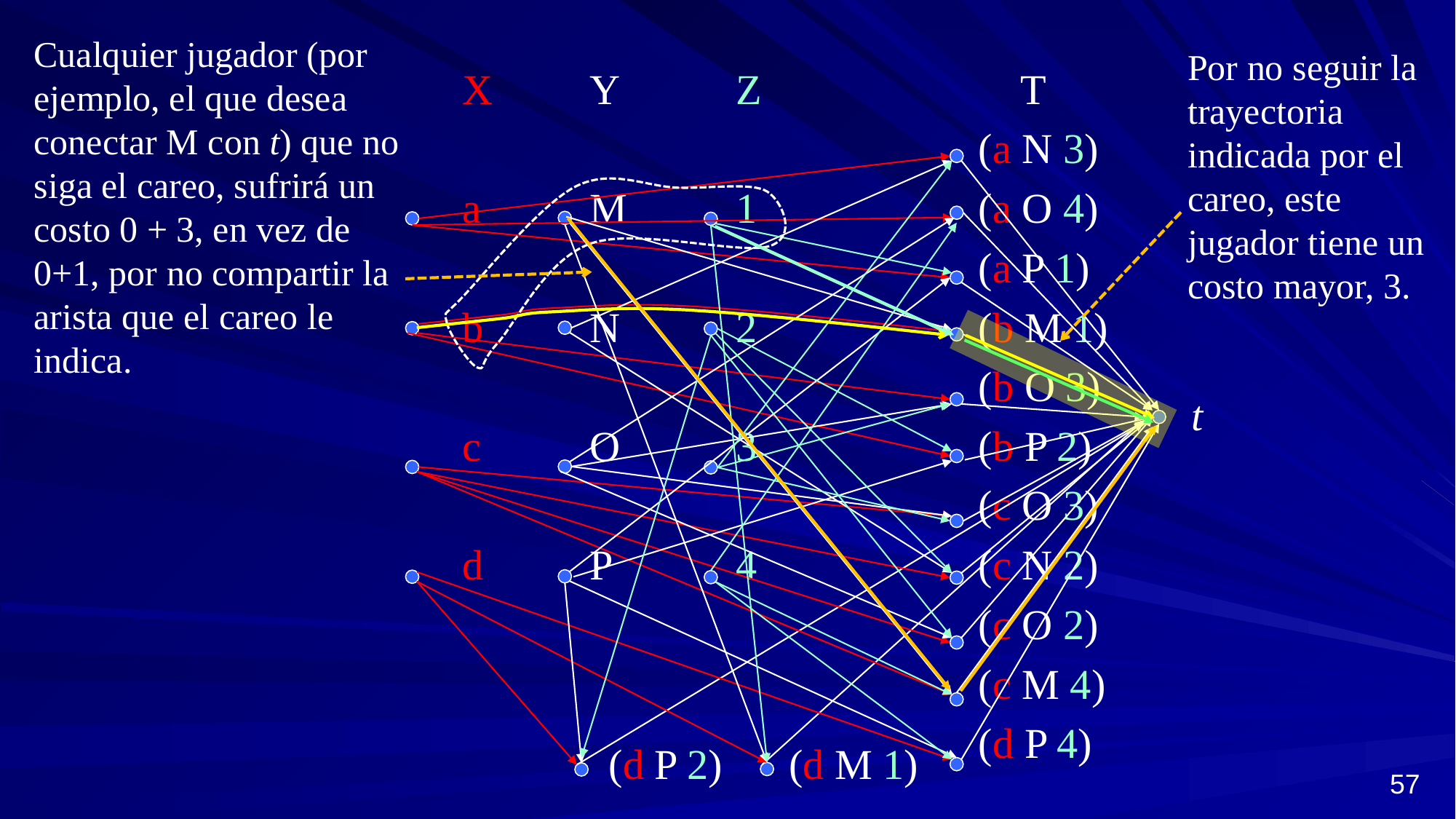

Cualquier jugador (por ejemplo, el que desea conectar M con t) que no siga el careo, sufrirá un costo 0 + 3, en vez de 0+1, por no compartir la arista que el careo le indica.
Por no seguir la trayectoria indicada por el careo, este jugador tiene un costo mayor, 3.
Z

1

2

3

4
    T
(a N 3)
(a O 4)
(a P 1)
(b M 1)
(b O 3)
(b P 2)
(c O 3)
(c N 2)
(c O 2)
(c M 4)
(d P 4)
X

a

b

c

d
Y

M

N

O

P

t

(d P 2)
(d M 1)

57